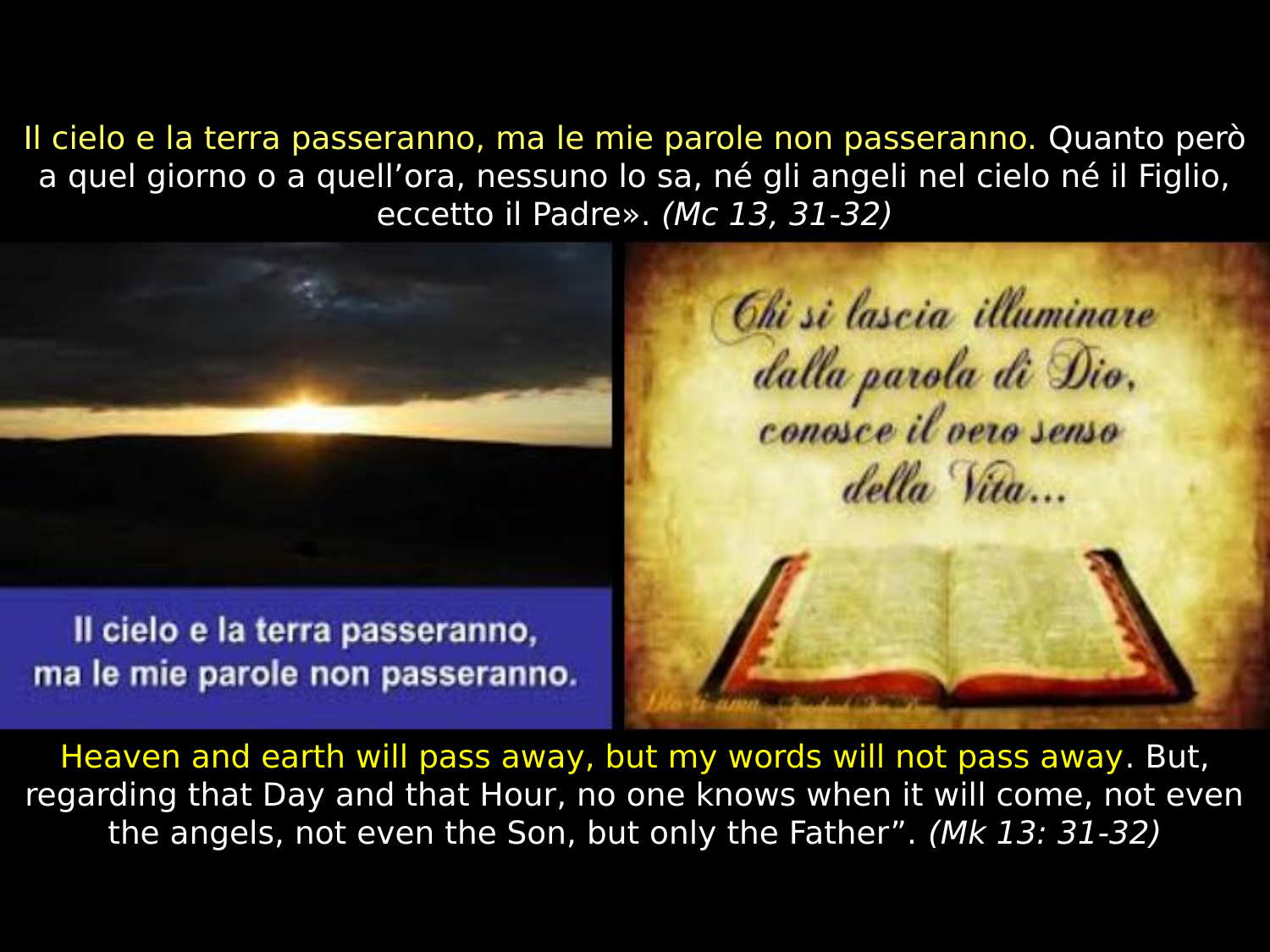

# Il cielo e la terra passeranno, ma le mie parole non passeranno. Quanto però a quel giorno o a quell’ora, nessuno lo sa, né gli angeli nel cielo né il Figlio, eccetto il Padre». (Mc 13, 31-32)
Heaven and earth will pass away, but my words will not pass away. But, regarding that Day and that Hour, no one knows when it will come, not even the angels, not even the Son, but only the Father”. (Mk 13: 31-32)